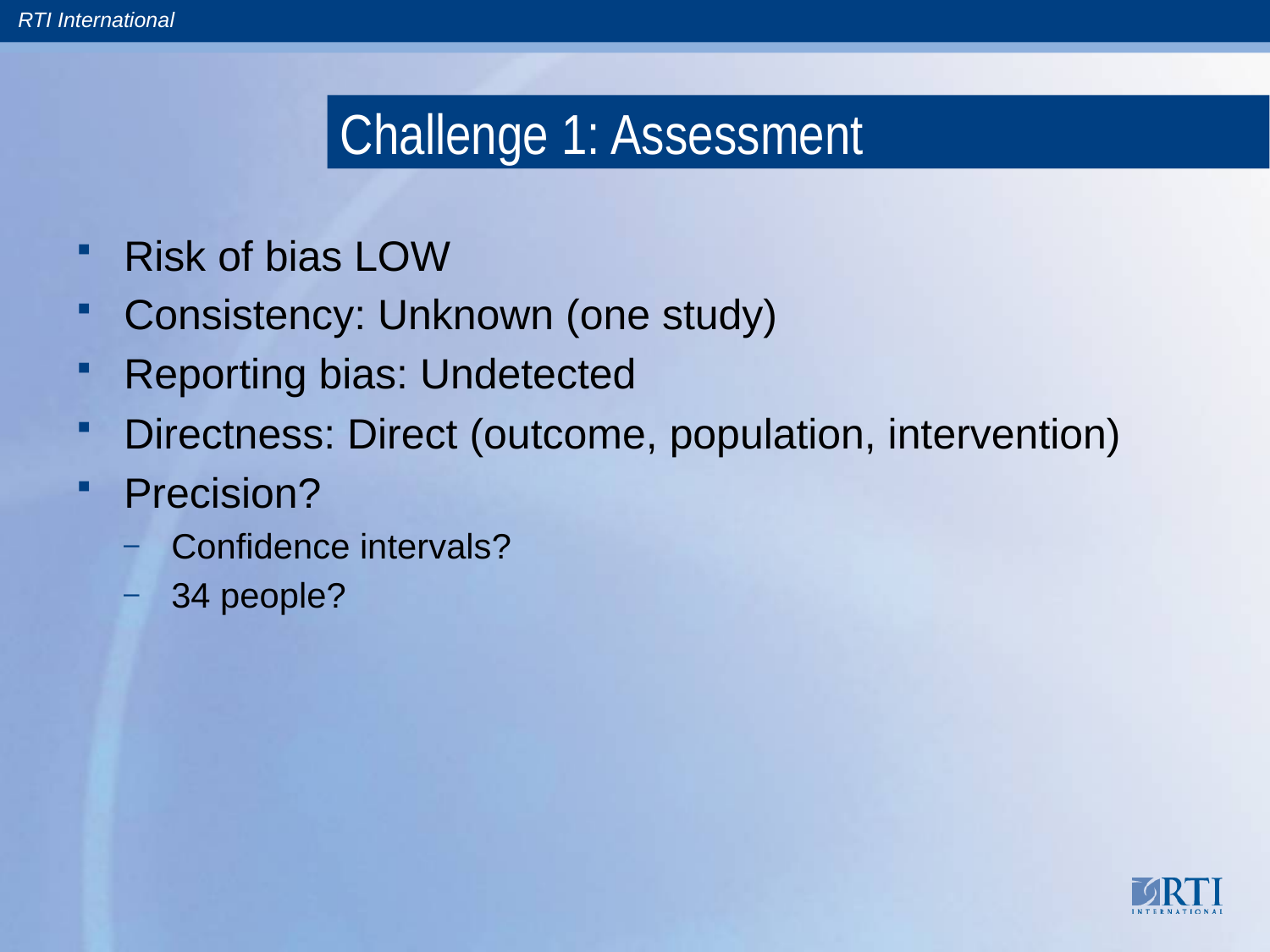

# Challenge 1: Assessment
Risk of bias LOW
Consistency: Unknown (one study)
Reporting bias: Undetected
Directness: Direct (outcome, population, intervention)
Precision?
Confidence intervals?
34 people?